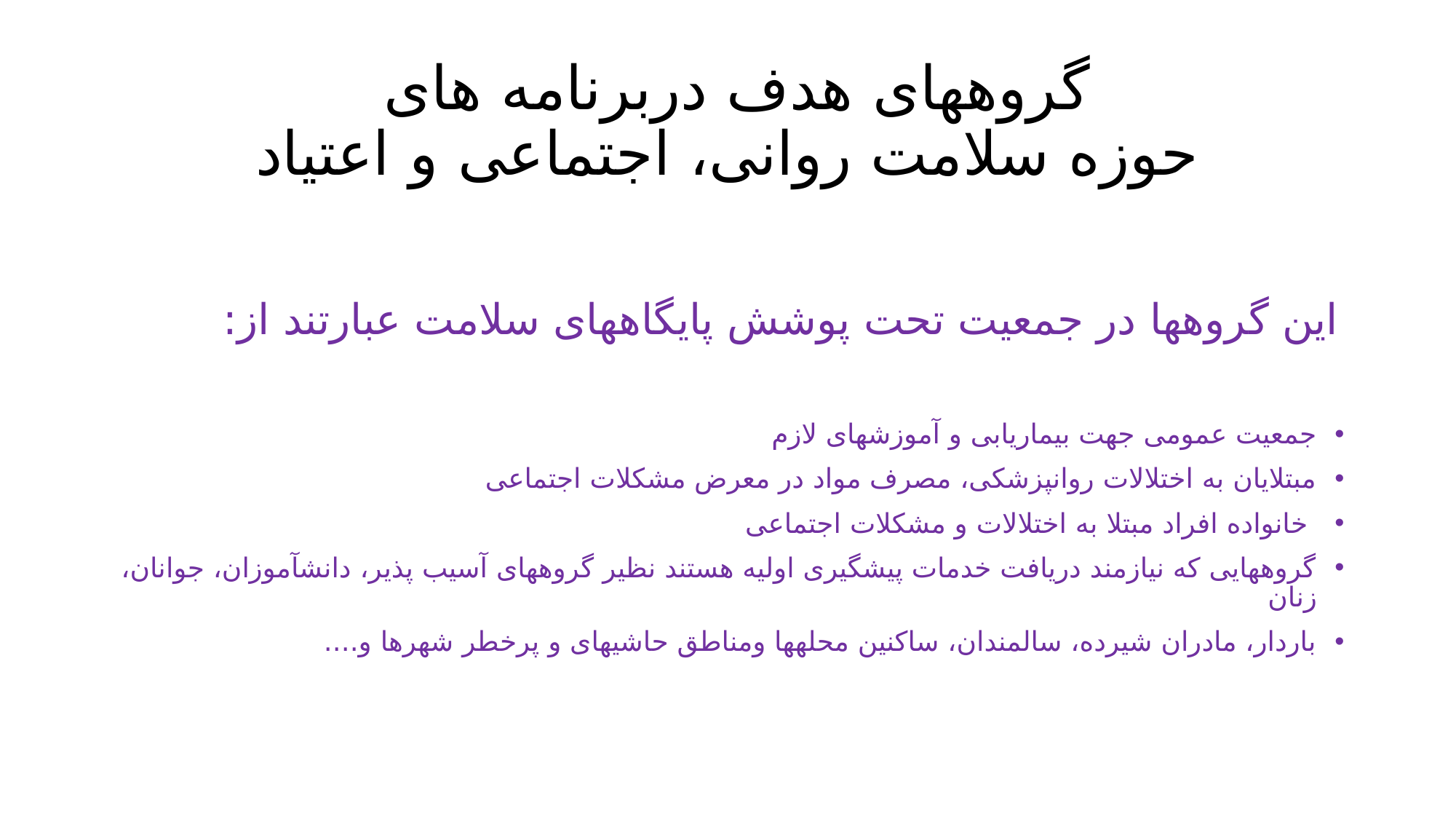

# گروههای هدف دربرنامه های حوزه سلامت روانی، اجتماعی و اعتیاد
این گروهها در جمعیت تحت پوشش پایگاههای سلامت عبارتند از:

جمعیت عمومی جهت بیماریابی و آموزشهای لازم
مبتلایان به اختلالات روانپزشکی، مصرف مواد در معرض مشکلات اجتماعی
 خانواده افراد مبتلا به اختلالات و مشکلات اجتماعی
گروههایی که نیازمند دریافت خدمات پیشگیری اولیه هستند نظیر گروههای آسیب پذیر، دانشآموزان، جوانان، زنان
باردار، مادران شیرده، سالمندان، ساکنین محلهها ومناطق حاشیهای و پرخطر شهرها و....